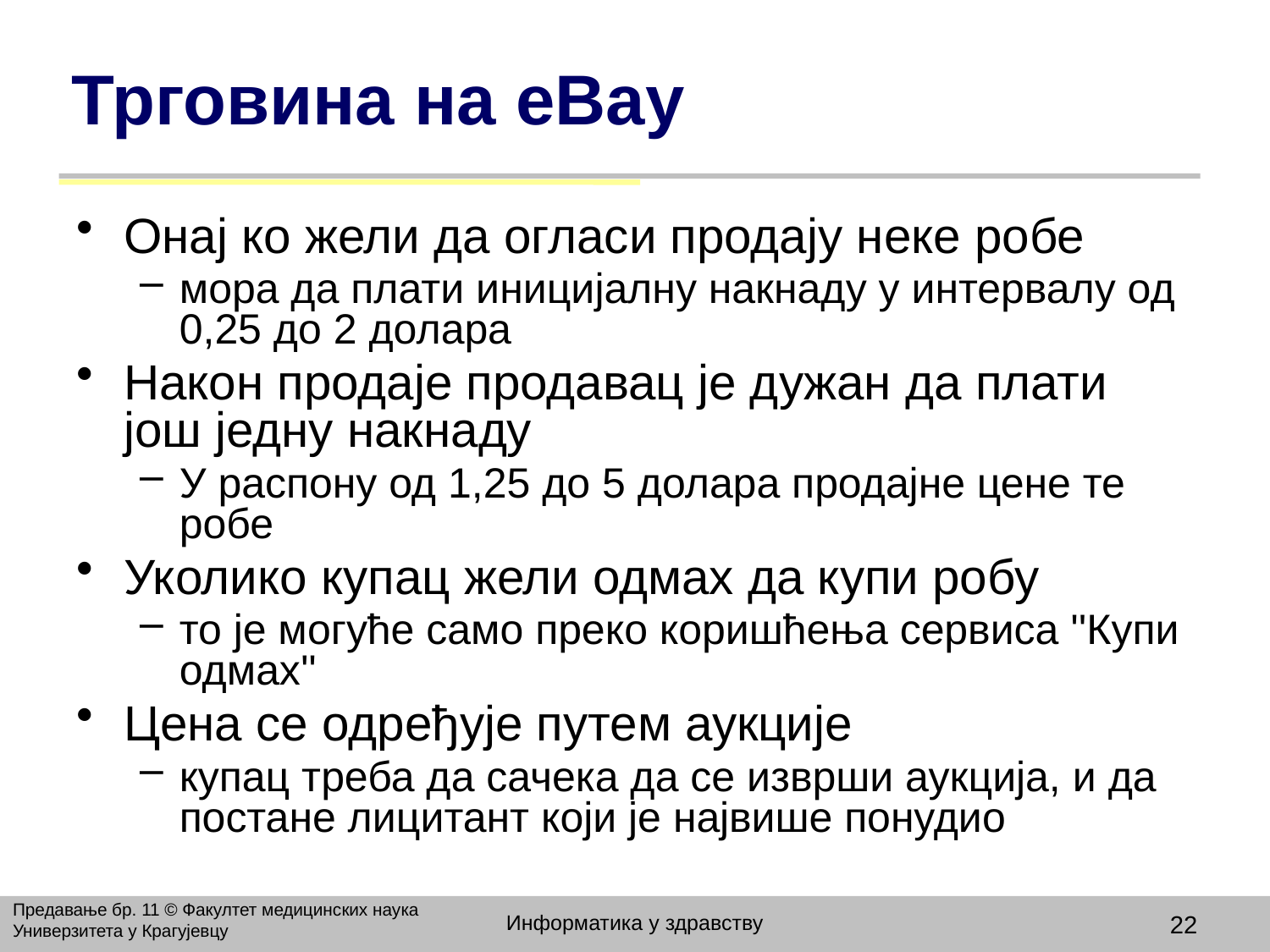

# Трговина на eBay
Онај ко жели да огласи продају неке робе
мора да плати иницијалну накнаду у интервалу од 0,25 до 2 долара
Након продаје продавац је дужан да плати још једну накнаду
У распону од 1,25 до 5 долара продајне цене те робе
Уколико купац жели одмах да купи робу
то је могуће само преко коришћења сервиса ''Купи одмах''
Цена се одређује путем аукције
купац треба да сачека да се изврши аукција, и да постане лицитант који је највише понудио
Предавање бр. 11 © Факултет медицинских наука Универзитета у Крагујевцу
Информатика у здравству
22